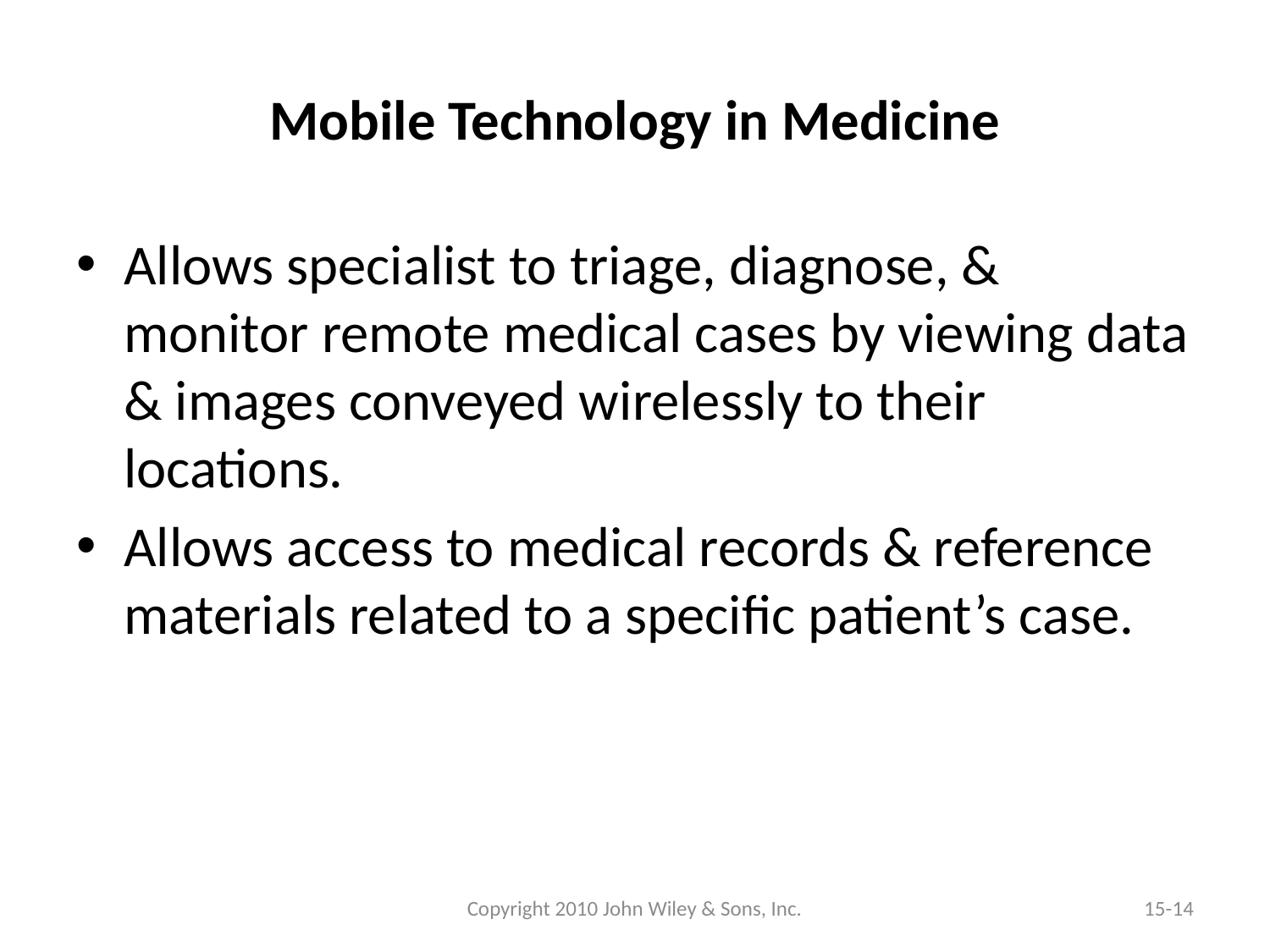

# Mobile Technology in Medicine
Allows specialist to triage, diagnose, & monitor remote medical cases by viewing data & images conveyed wirelessly to their locations.
Allows access to medical records & reference materials related to a specific patient’s case.
Copyright 2010 John Wiley & Sons, Inc.
15-14